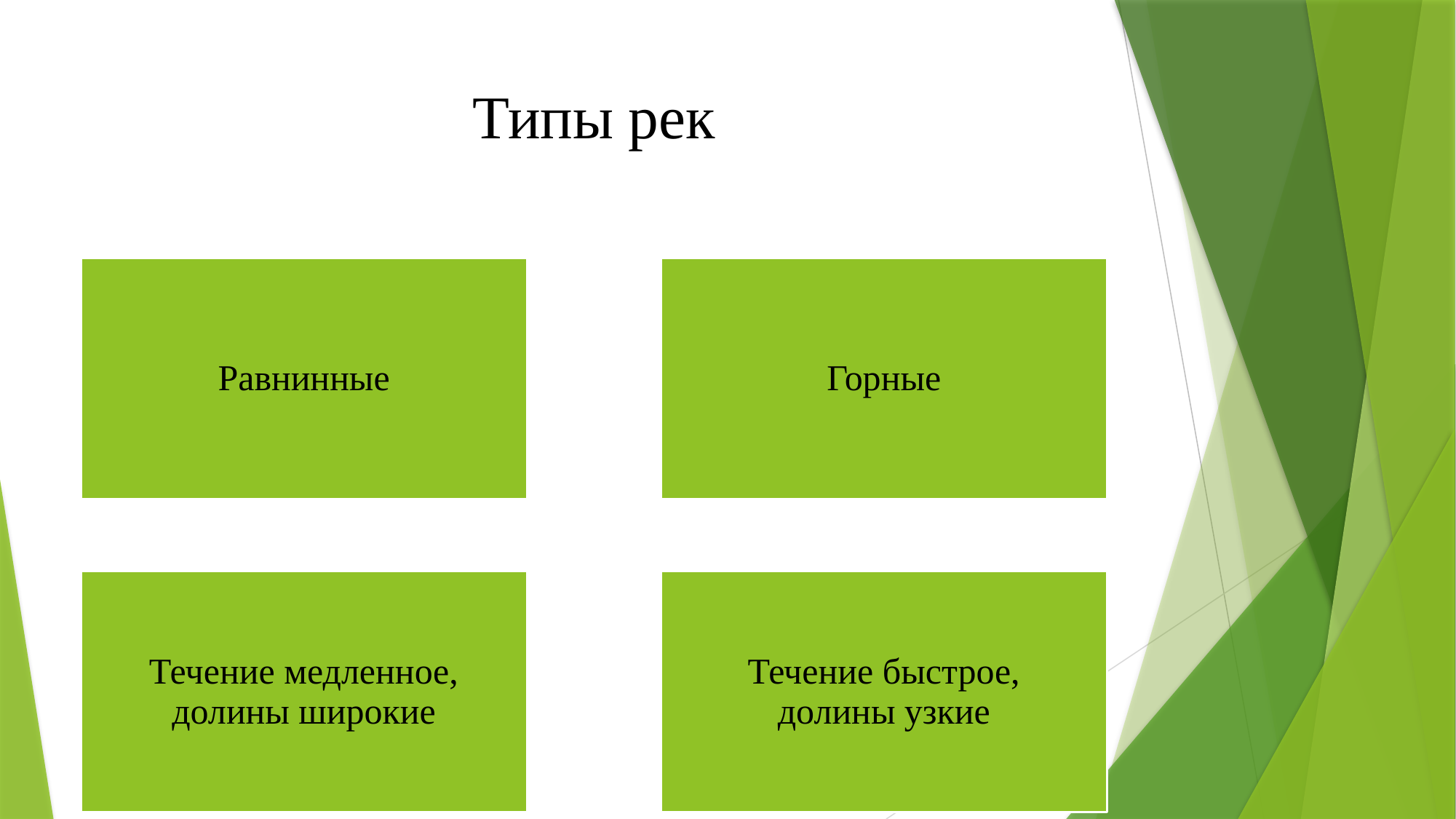

# Типы рек
Равнинные
Горные
Течение медленное,
долины широкие
Течение быстрое,
долины узкие